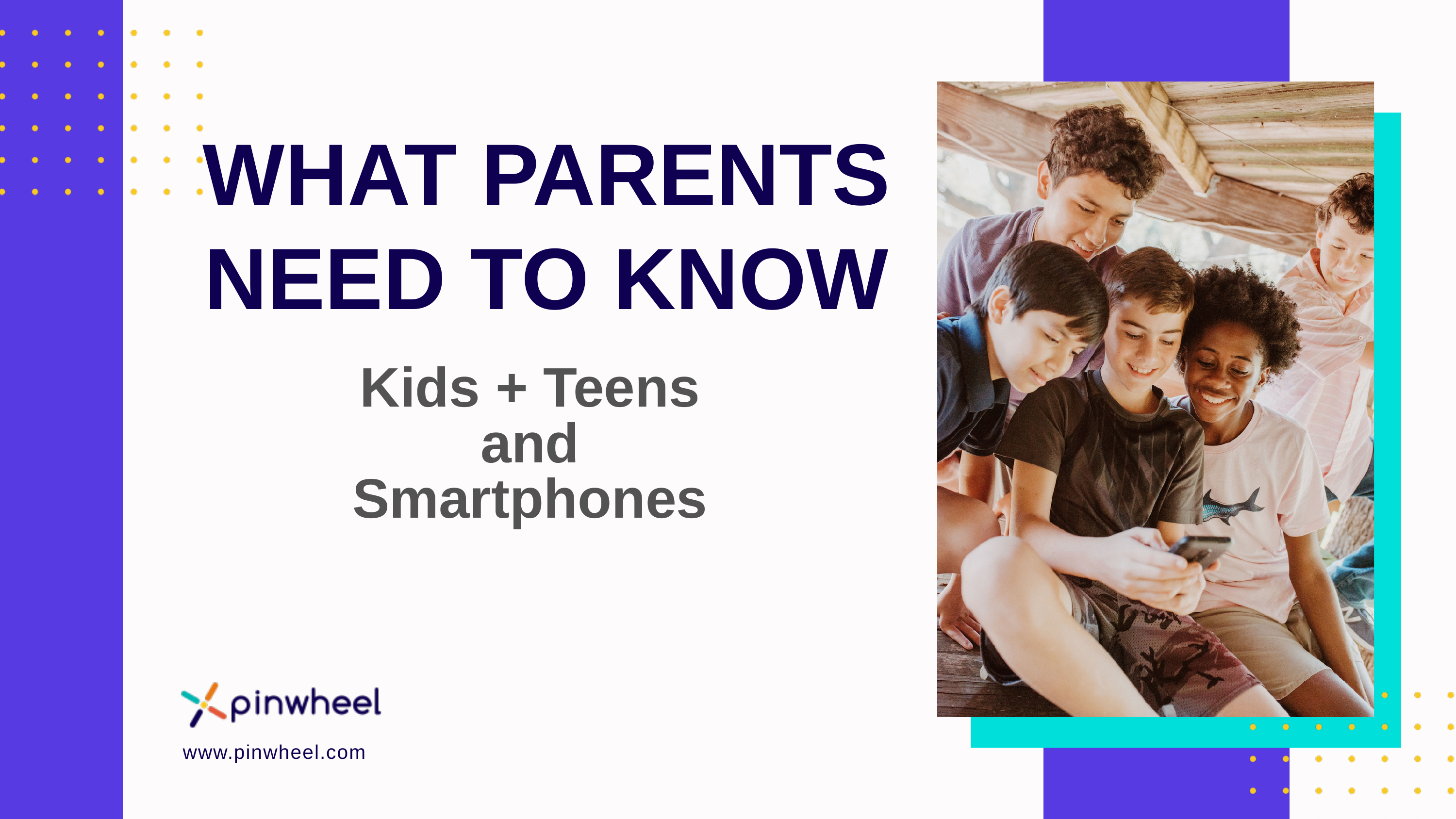

WHAT PARENTS NEED TO KNOW
Kids + Teens
and
Smartphones

www.pinwheel.com